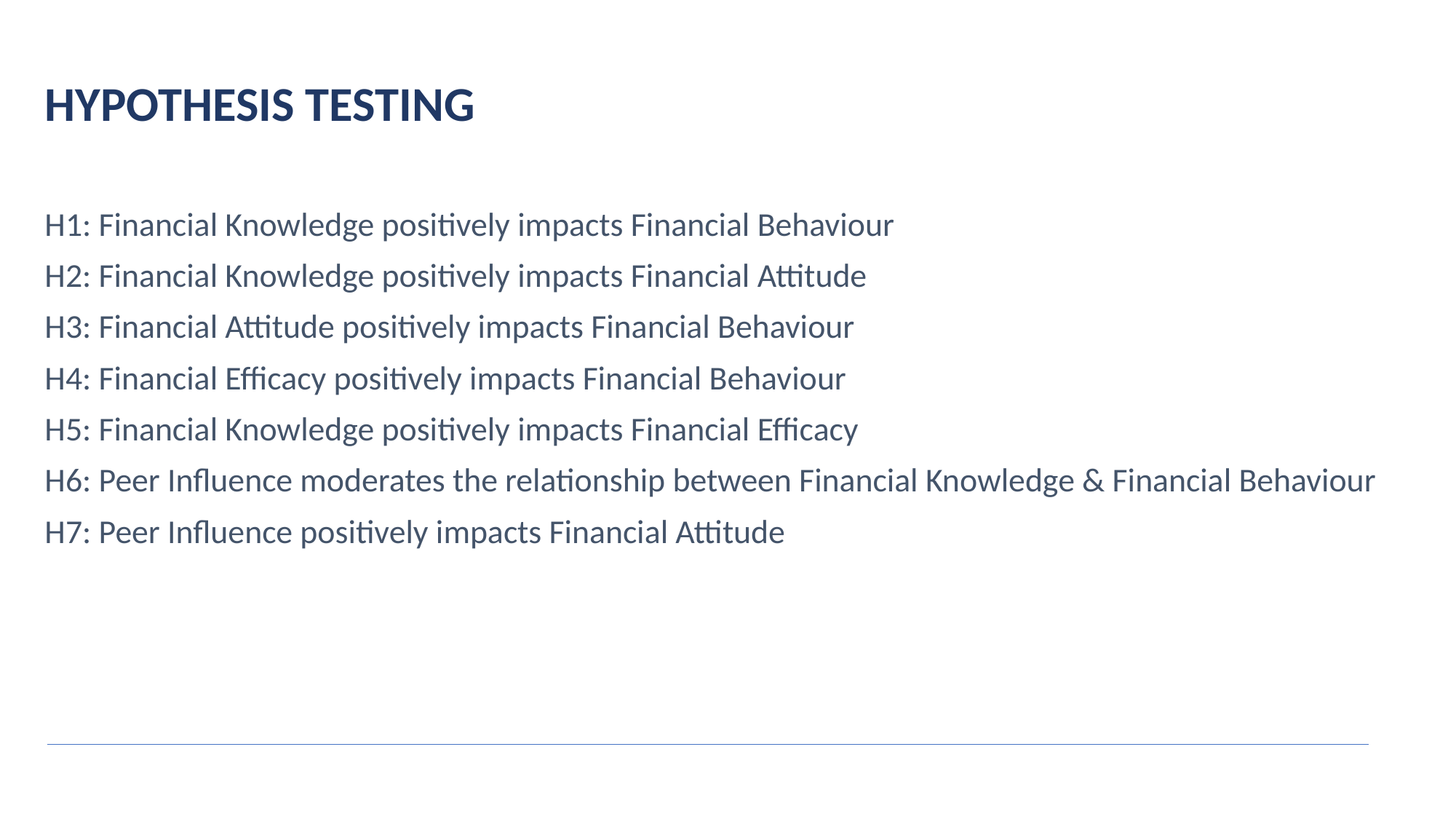

# HYPOTHESIS TESTING
H1: Financial Knowledge positively impacts Financial Behaviour
H2: Financial Knowledge positively impacts Financial Attitude
H3: Financial Attitude positively impacts Financial Behaviour
H4: Financial Efficacy positively impacts Financial Behaviour
H5: Financial Knowledge positively impacts Financial Efficacy
H6: Peer Influence moderates the relationship between Financial Knowledge & Financial Behaviour
H7: Peer Influence positively impacts Financial Attitude